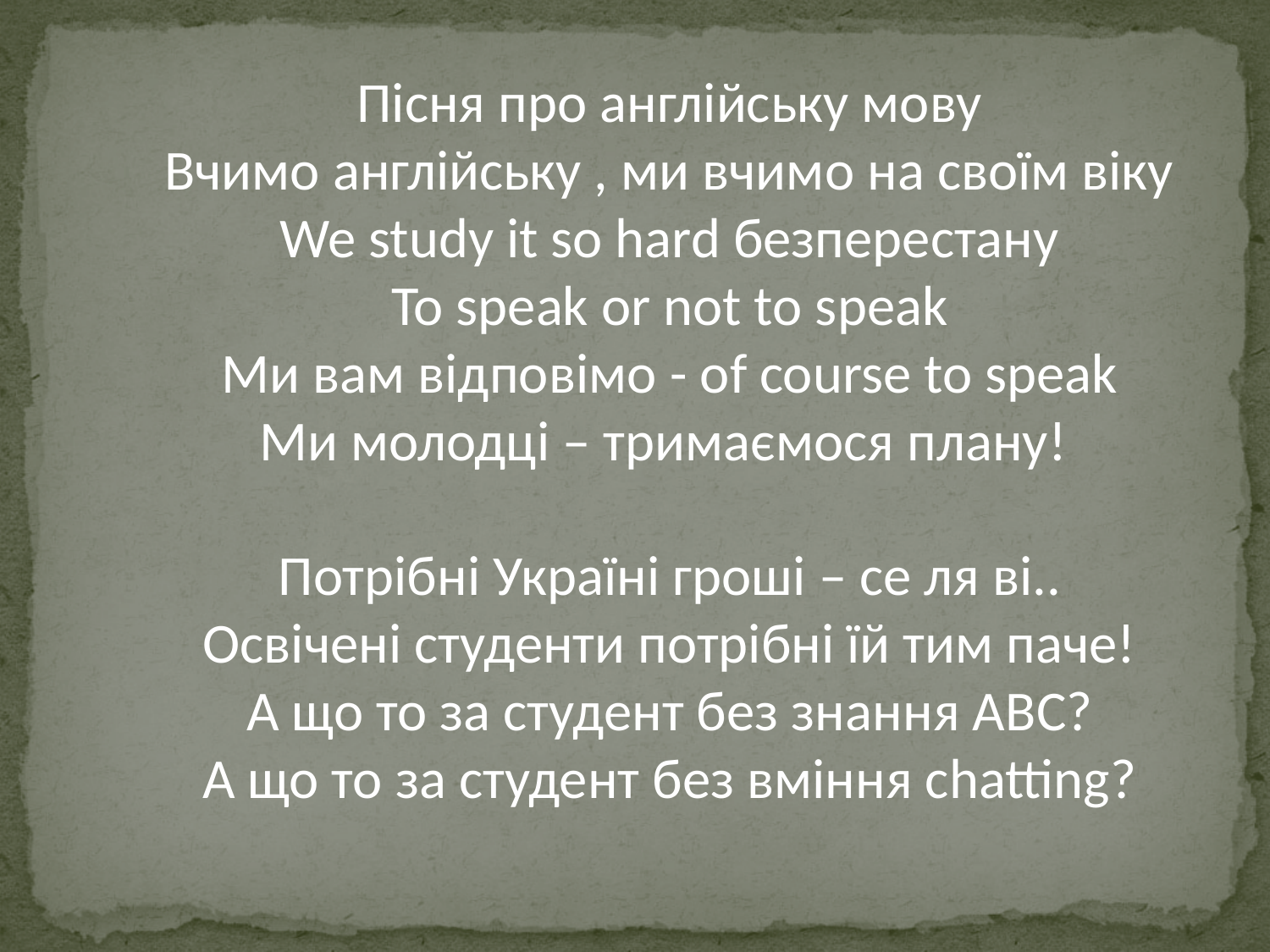

Пісня про англійську мову
Вчимо англійську , ми вчимо на своїм віку
We study it so hard безперестану
To speak or not to speak
Ми вам відповімо - of course to speak
Ми молодці – тримаємося плану!

Потрібні Україні гроші – се ля ві..
Освічені студенти потрібні їй тим паче!
А що то за студент без знання ABC?
А що то за студент без вміння chatting?